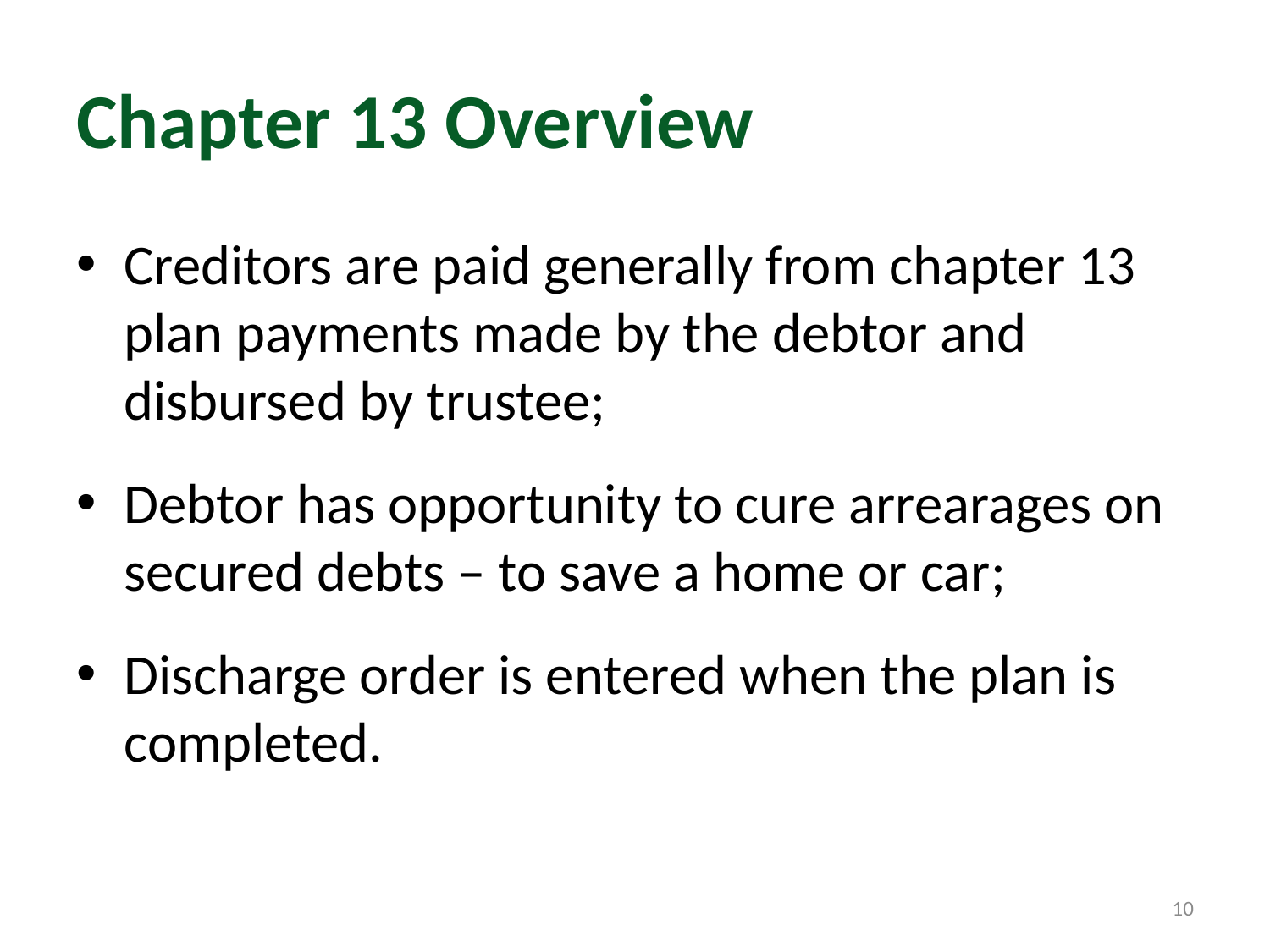

# Chapter 13 Overview
Creditors are paid generally from chapter 13 plan payments made by the debtor and disbursed by trustee;
Debtor has opportunity to cure arrearages on secured debts – to save a home or car;
Discharge order is entered when the plan is completed.
10